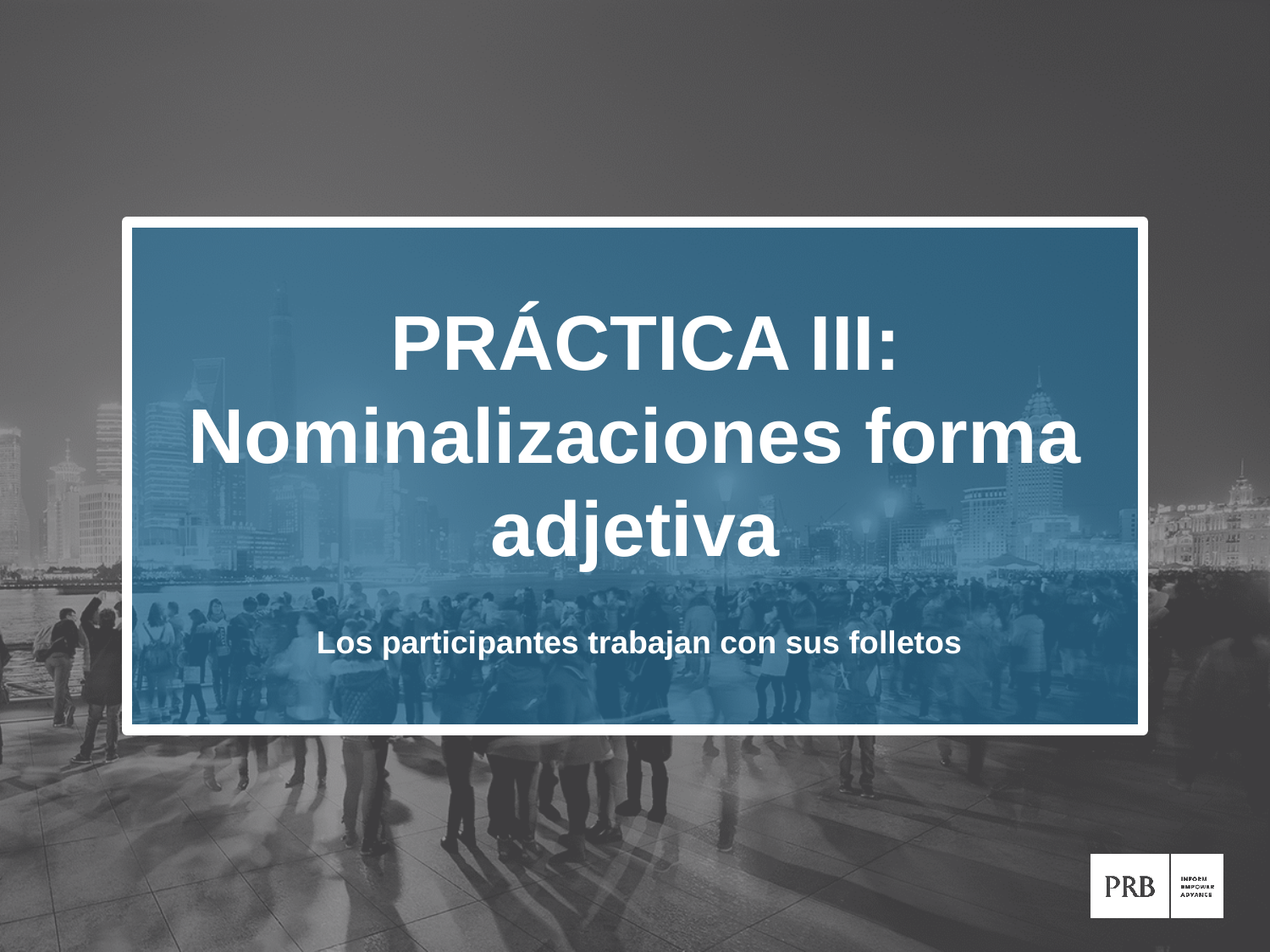

PRÁCTICA III: Nominalizaciones forma adjetiva

 Los participantes trabajan con sus folletos